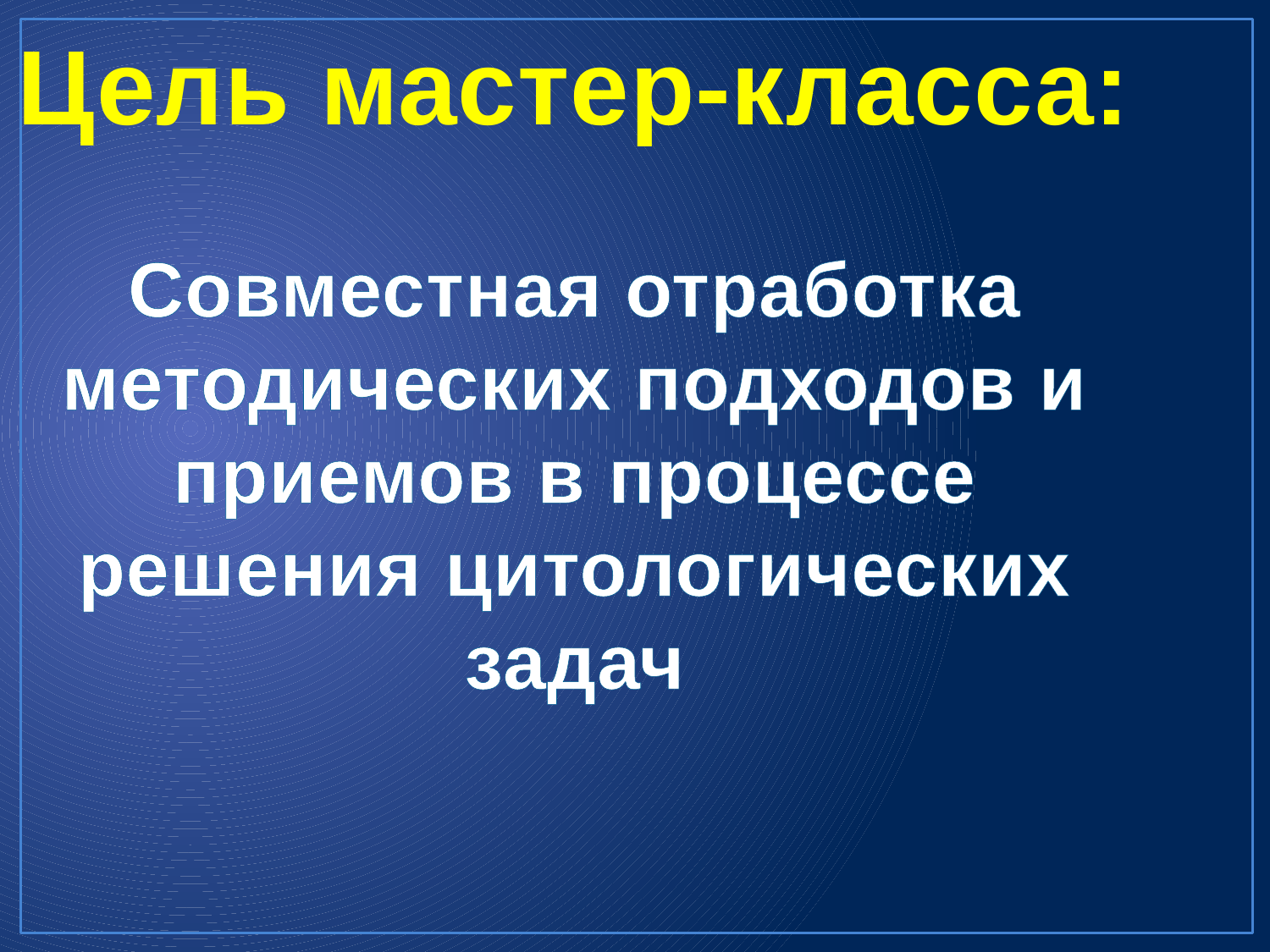

Цель мастер-класса:
Совместная отработка методических подходов и приемов в процессе решения цитологических задач